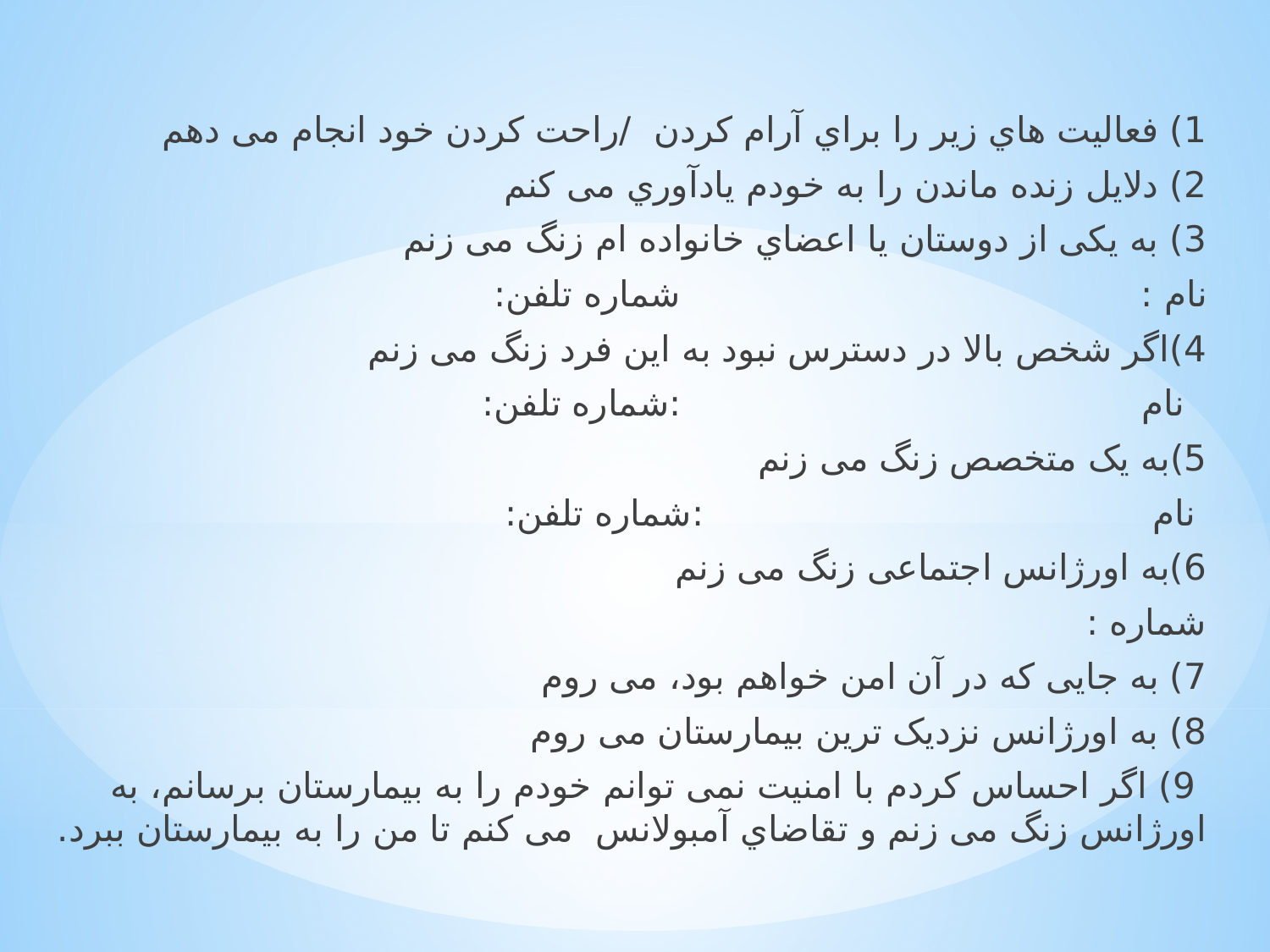

1) ﻓﻌﺎﻟﯿﺖ ﻫﺎي زﯾﺮ را ﺑﺮاي آرام ﮐﺮدن  /راﺣﺖ ﮐﺮدن ﺧﻮد اﻧﺠﺎم ﻣﯽ دﻫﻢ
2) دﻻﯾﻞ زﻧﺪه ﻣﺎﻧﺪن را ﺑﻪ ﺧﻮدم ﯾﺎدآوري ﻣﯽ ﮐﻨﻢ
3) ﺑﻪ ﯾﮑﯽ از دوﺳﺘﺎن ﯾﺎ اﻋﻀﺎي ﺧﺎﻧﻮاده ام زﻧﮓ ﻣﯽ زﻧﻢ
ﻧﺎم :                                         ﺷﻤﺎره ﺗﻠﻔﻦ:
4)اﮔﺮ ﺷﺨﺺ ﺑﺎﻻ در دﺳﺘﺮس ﻧﺒﻮد ﺑﻪ اﯾﻦ ﻓﺮد زﻧﮓ ﻣﯽ زﻧﻢ
  ﻧﺎم                                         :ﺷﻤﺎره ﺗﻠﻔﻦ:
5)ﺑﻪ ﯾﮏ ﻣﺘﺨﺼﺺ زﻧﮓ ﻣﯽ زﻧﻢ
 ﻧﺎم                                        :ﺷﻤﺎره ﺗﻠﻔﻦ:
6)ﺑﻪ اورژاﻧﺲ اﺟﺘﻤﺎﻋﯽ زﻧﮓ ﻣﯽ زﻧﻢ
شماره :
7) ﺑﻪ ﺟﺎﯾﯽ ﮐﻪ در آن اﻣﻦ ﺧﻮاﻫﻢ ﺑﻮد، ﻣﯽ روم
8) ﺑﻪ اورژاﻧﺲ ﻧﺰدﯾﮏ ﺗﺮﯾﻦ ﺑﯿﻤﺎرﺳﺘﺎن ﻣﯽ روم
 9) اگر اﺣﺴﺎس ﮐﺮدم ﺑﺎ اﻣﻨﯿﺖ ﻧﻤﯽ ﺗﻮاﻧﻢ ﺧﻮدم را ﺑﻪ ﺑﯿﻤﺎرﺳﺘﺎن ﺑﺮﺳﺎﻧﻢ، ﺑﻪ اورژاﻧﺲ زﻧﮓ ﻣﯽ زﻧﻢ و ﺗﻘﺎﺿﺎي آﻣﺒﻮﻻﻧﺲ  ﻣﯽ ﮐﻨﻢ ﺗﺎ ﻣﻦ را ﺑﻪ ﺑﯿﻤﺎرﺳﺘﺎن ﺑﺒﺮد.